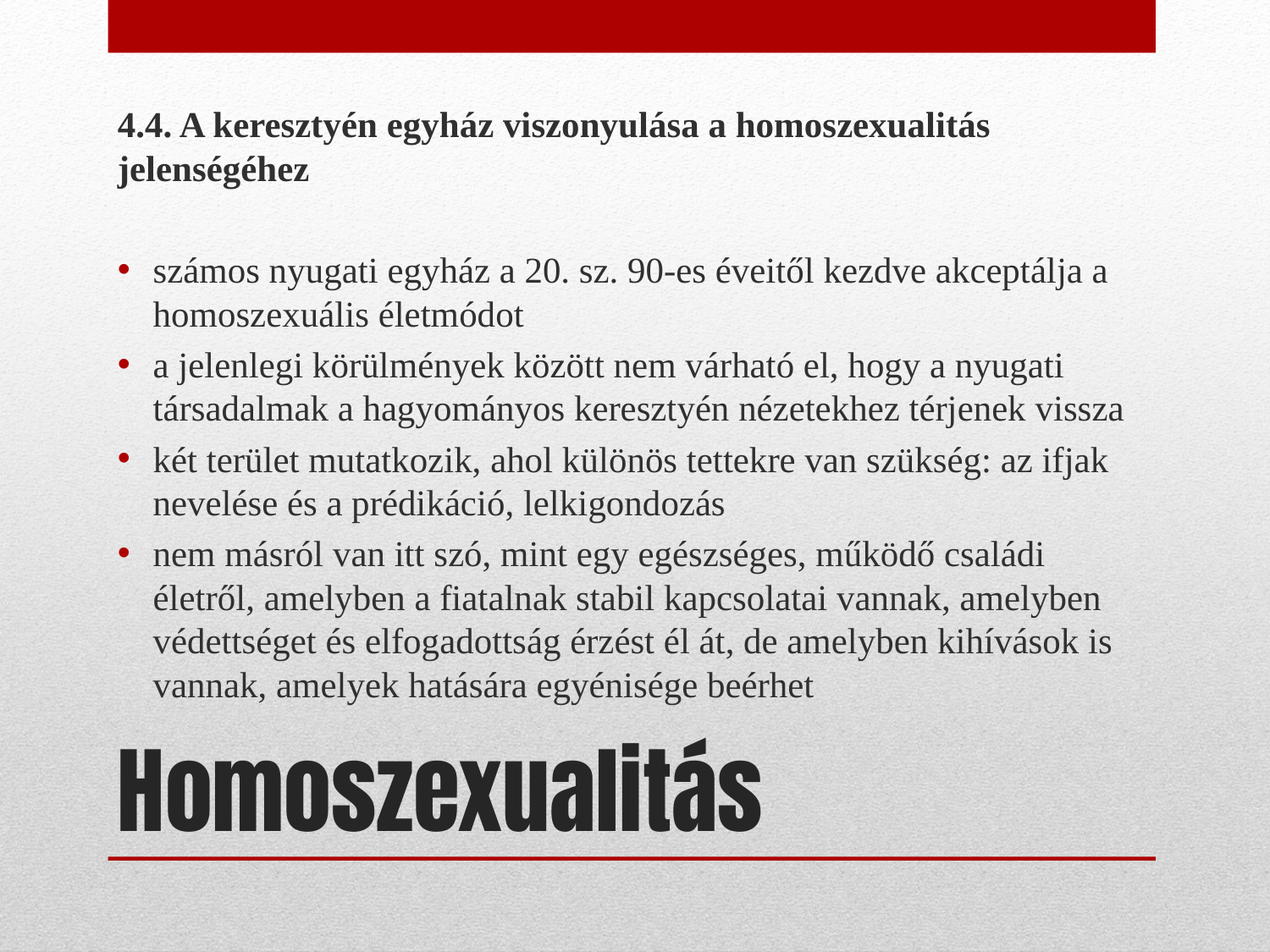

4.4. A keresztyén egyház viszonyulása a homoszexualitás jelenségéhez

számos nyugati egyház a 20. sz. 90-es éveitől kezdve akceptálja a homoszexuális életmódot
a jelenlegi körülmények között nem várható el, hogy a nyugati társadalmak a hagyományos keresztyén nézetekhez térjenek vissza
két terület mutatkozik, ahol különös tettekre van szükség: az ifjak nevelése és a prédikáció, lelkigondozás
nem másról van itt szó, mint egy egészséges, működő családi életről, amelyben a fiatalnak stabil kapcsolatai vannak, amelyben védettséget és elfogadottság érzést él át, de amelyben kihívások is vannak, amelyek hatására egyénisége beérhet

# Homoszexualitás